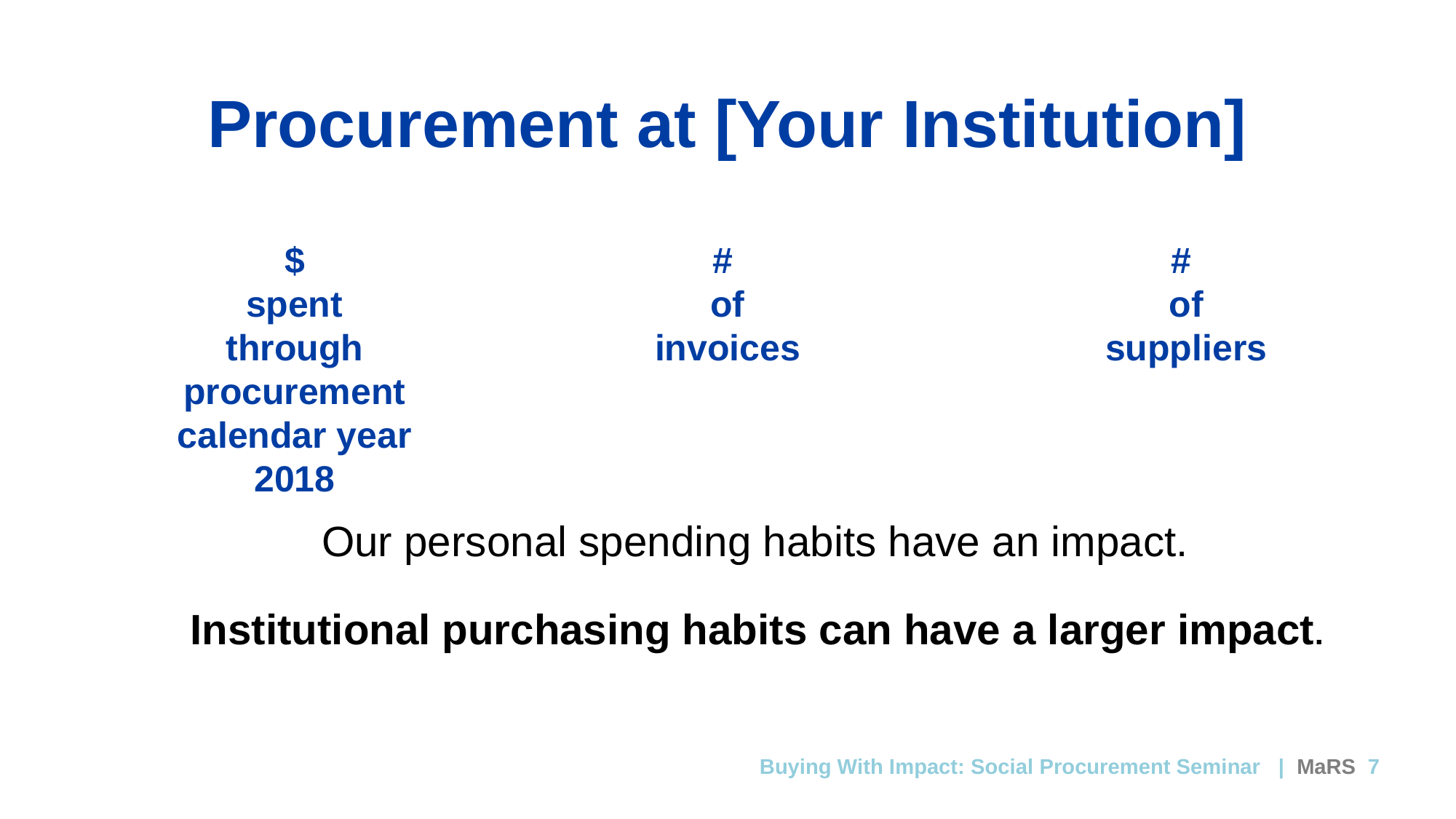

Procurement at [Your Institution]
$
spent through procurement calendar year 2018
#
of invoices
#
of suppliers
Our personal spending habits have an impact.
Institutional purchasing habits can have a larger impact.